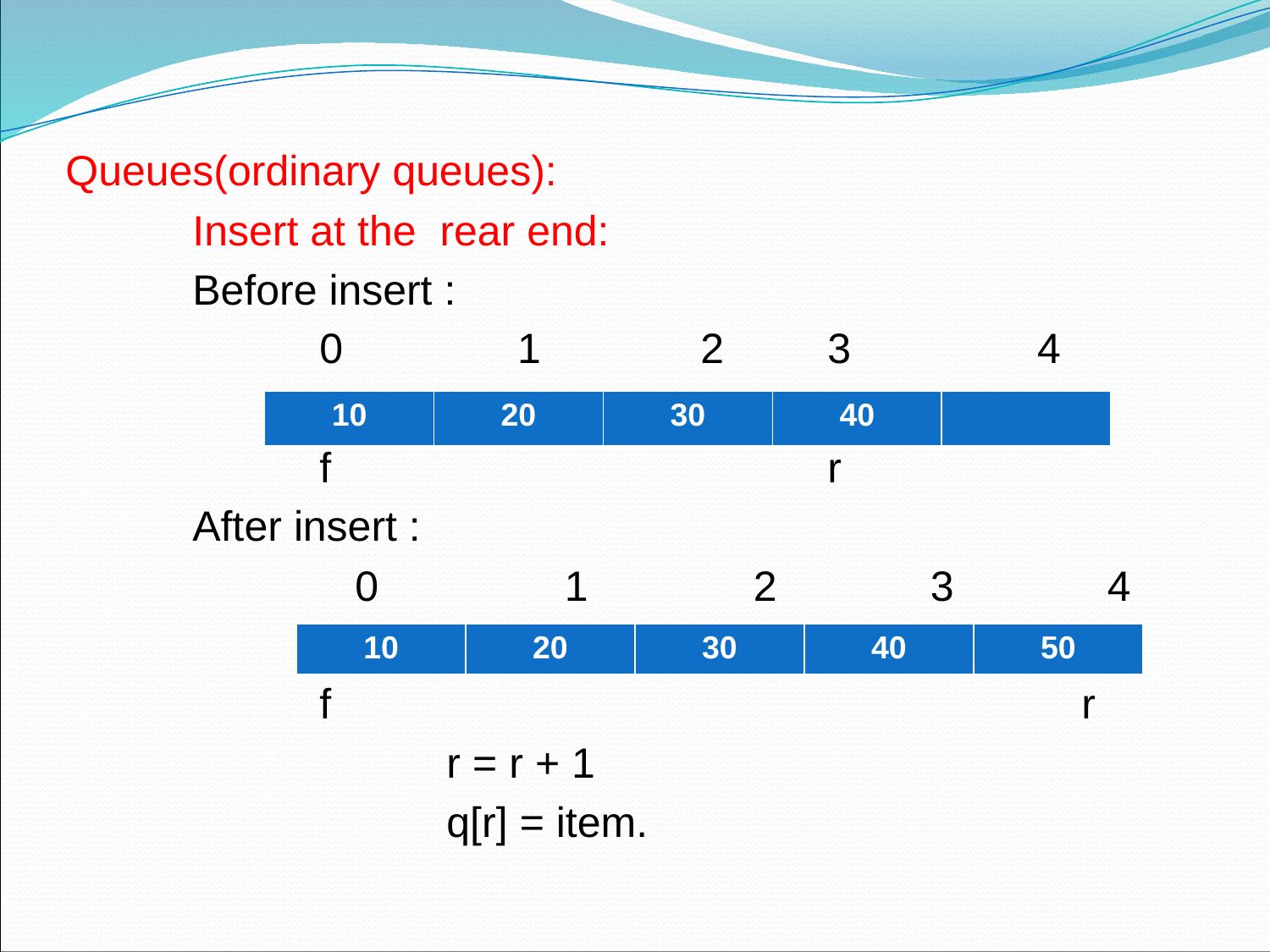

Queues(ordinary queues):
 	Insert at the  rear end:
	Before insert :
		0	      1		2	3	       4

		f				r
	After insert :
		   0	          1              2             3             4

		f						r
			r = r + 1
			q[r] = item.
| 10 | 20 | 30 | 40 |  |
| --- | --- | --- | --- | --- |
| 10 | 20 | 30 | 40 | 50 |
| --- | --- | --- | --- | --- |